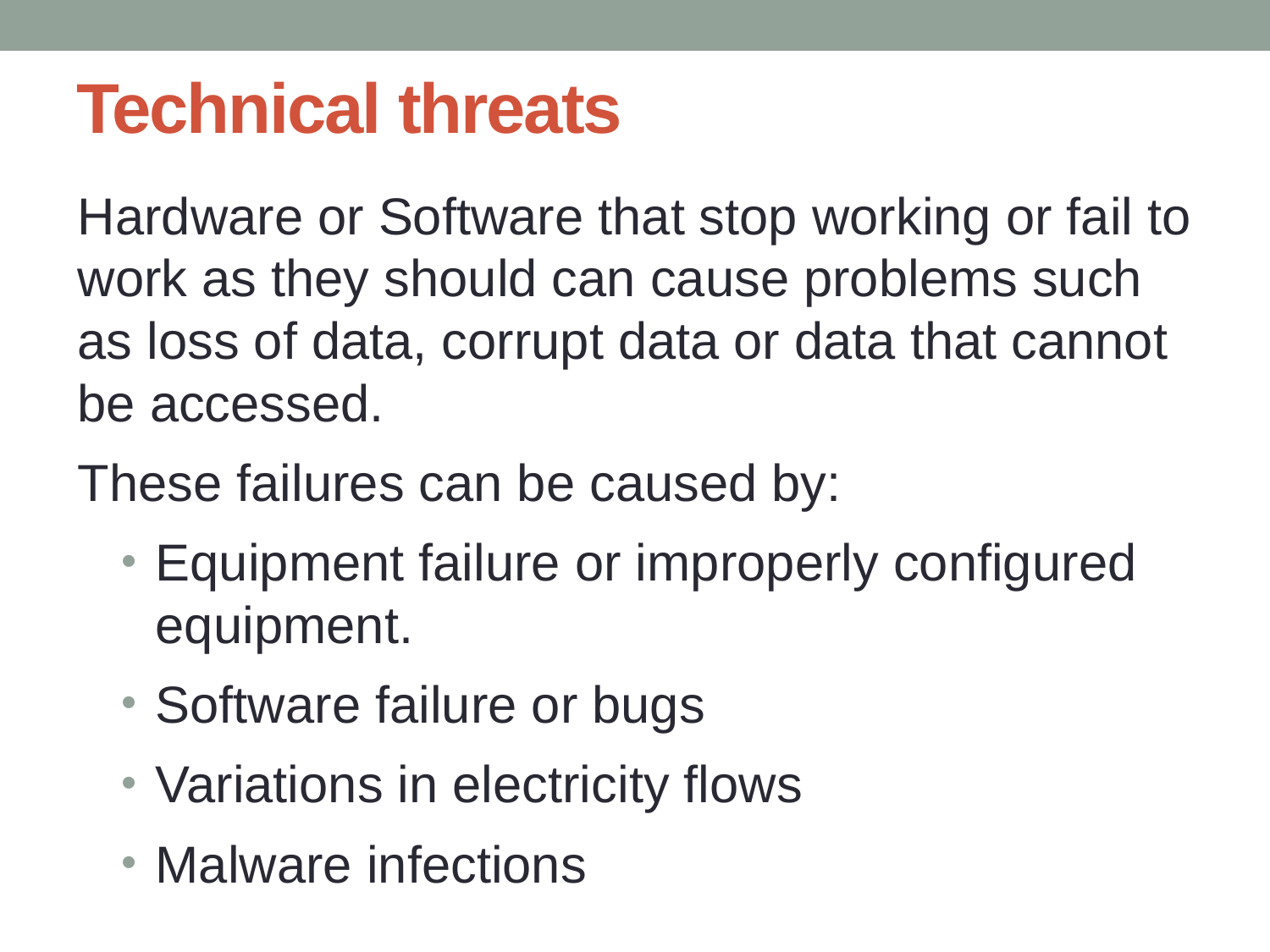

# Technical threats
Hardware or Software that stop working or fail to work as they should can cause problems such as loss of data, corrupt data or data that cannot be accessed.
These failures can be caused by:
Equipment failure or improperly configured equipment.
Software failure or bugs
Variations in electricity flows
Malware infections